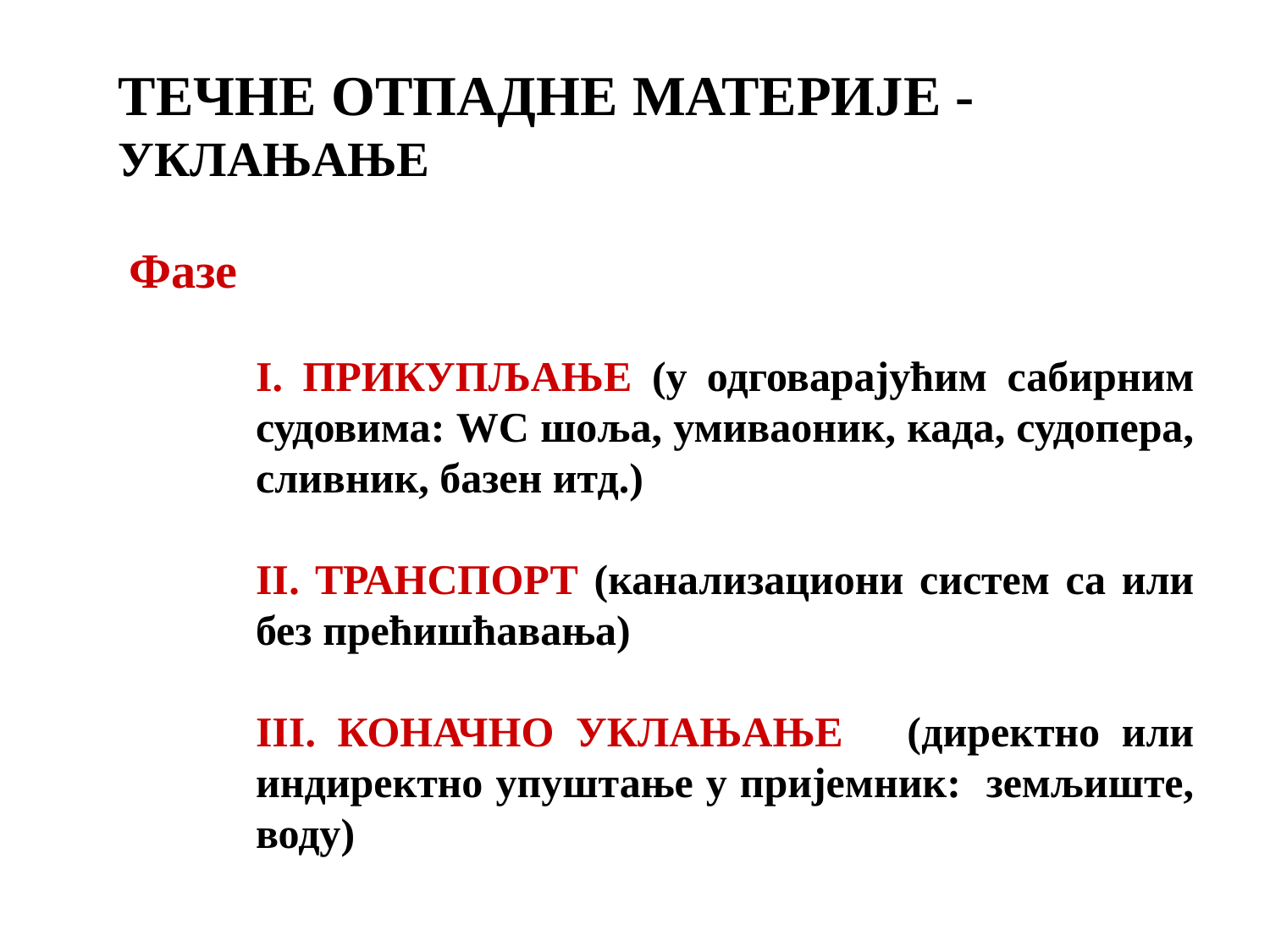

ТЕЧНЕ ОТПАДНЕ МАТЕРИЈЕ -
УКЛАЊАЊЕ
Фазе

I. ПРИКУПЉАЊЕ (у одговарајућим сабирним судовима: WC шоља, умиваоник, када, судопера, сливник, базен итд.)

II. ТРАНСПОРТ (канализациони систем са или без прећишћавања)

III. КОНАЧНО УКЛАЊАЊЕ   (директно или индиректно упуштање у пријемник:  земљиште, воду)